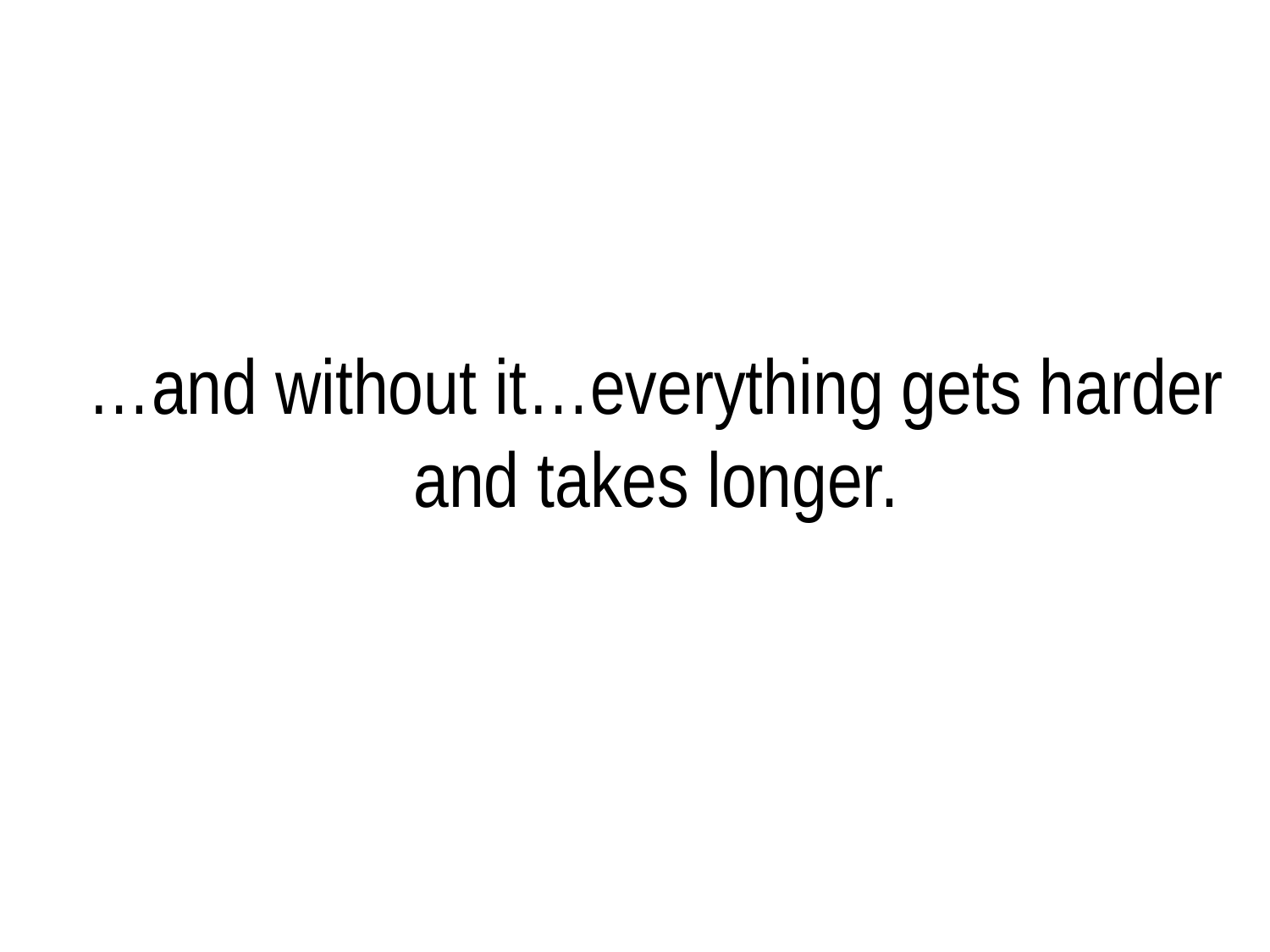

# …and without it…everything gets harder and takes longer.